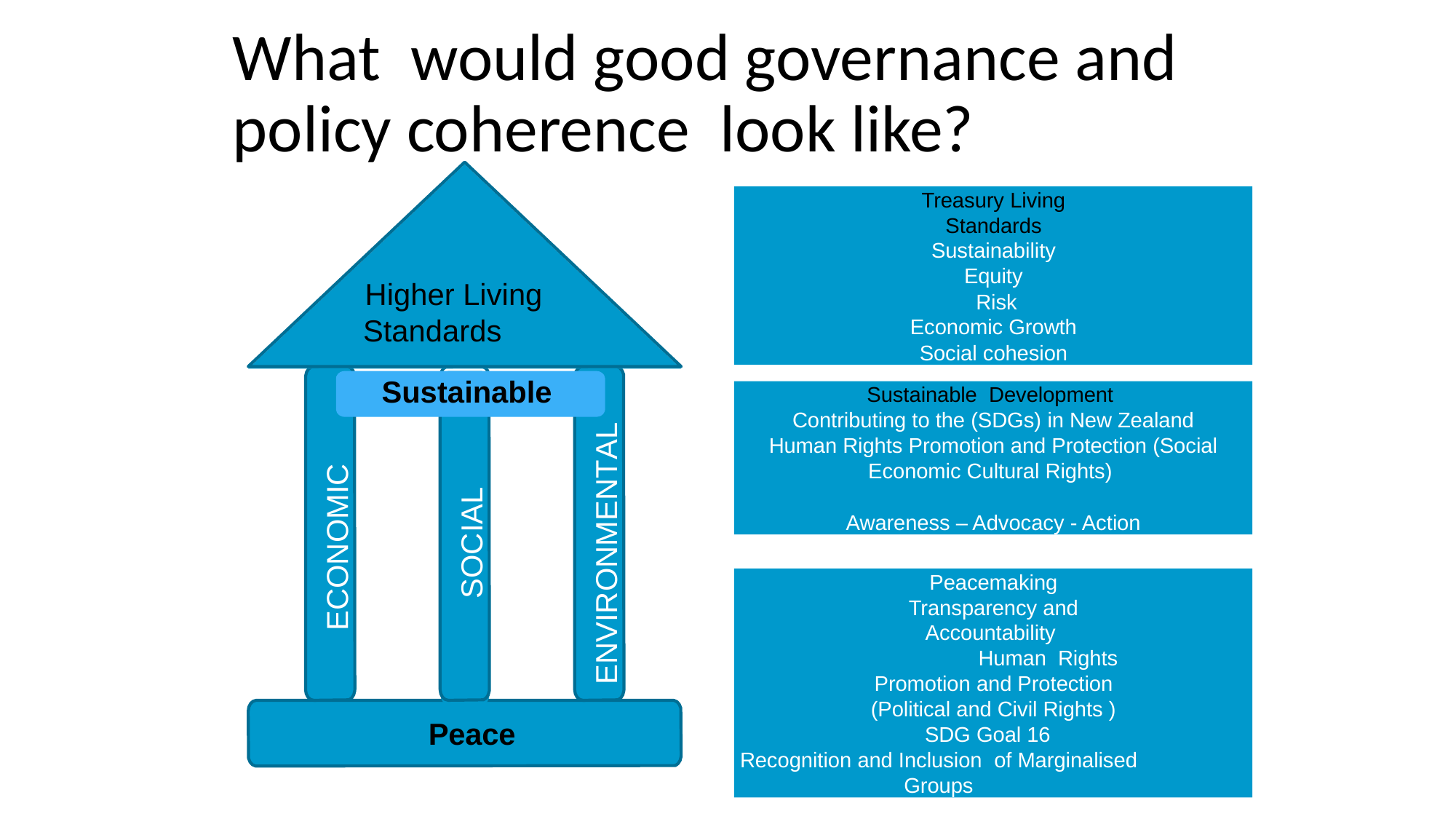

# What  would good governance and policy coherence  look like?

Treasury Living Standards
Sustainability
Equity
 Risk
Economic Growth
Social cohesion

Higher Living Standards
  Sustainable

Sustainable  Development
Contributing to the (SDGs) in New Zealand
Human Rights Promotion and Protection (Social Economic Cultural Rights)

Awareness – Advocacy - Action
ENVIRONMENTAL
ECONOMIC
SOCIAL
Peacemaking
Transparency and Accountability
	Human  Rights Promotion and Protection (Political and Civil Rights )
SDG Goal 16
Recognition and Inclusion  of Marginalised Groups

Peace